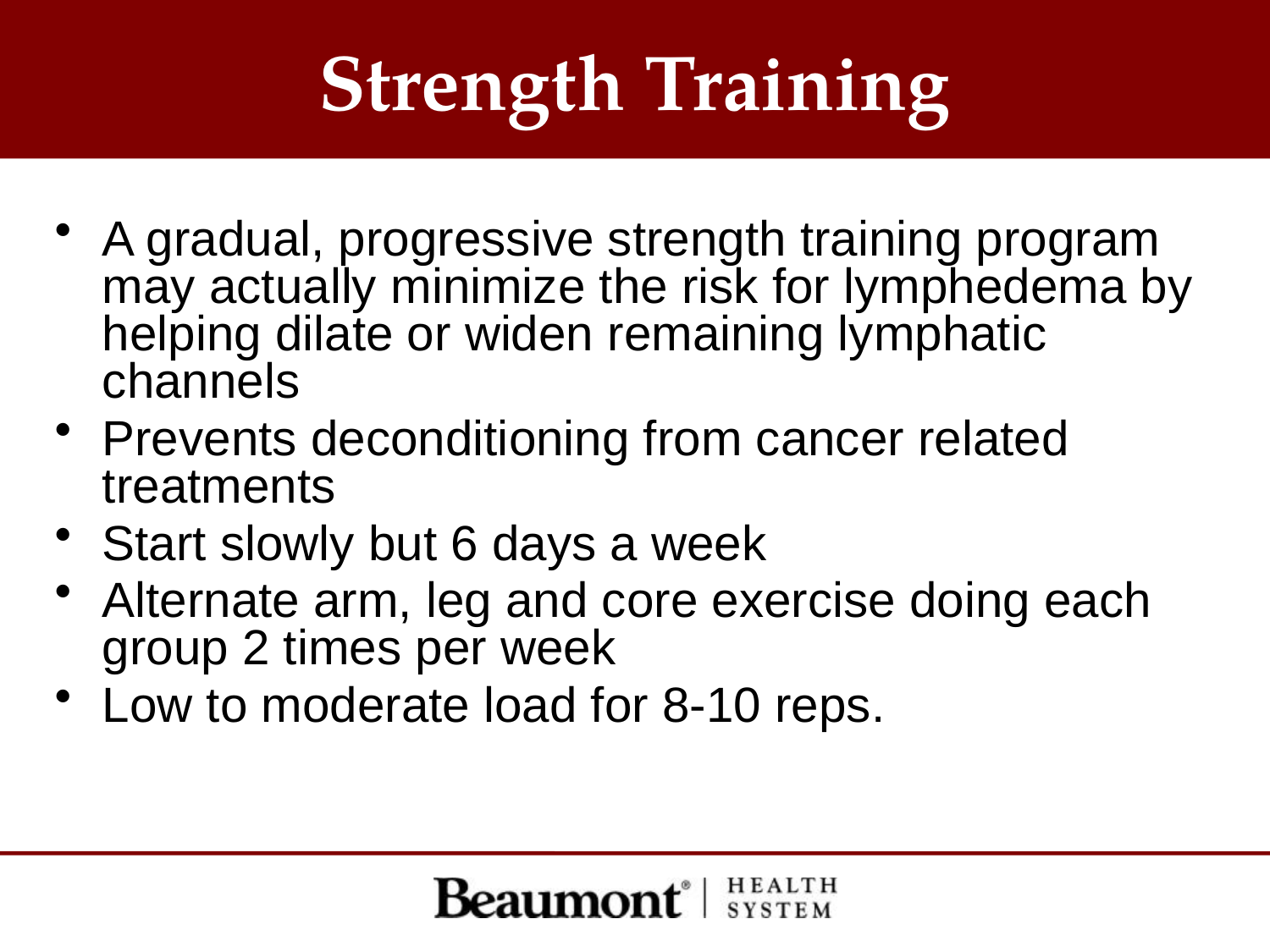

# Strength Training
A gradual, progressive strength training program may actually minimize the risk for lymphedema by helping dilate or widen remaining lymphatic channels
Prevents deconditioning from cancer related treatments
Start slowly but 6 days a week
Alternate arm, leg and core exercise doing each group 2 times per week
Low to moderate load for 8-10 reps.